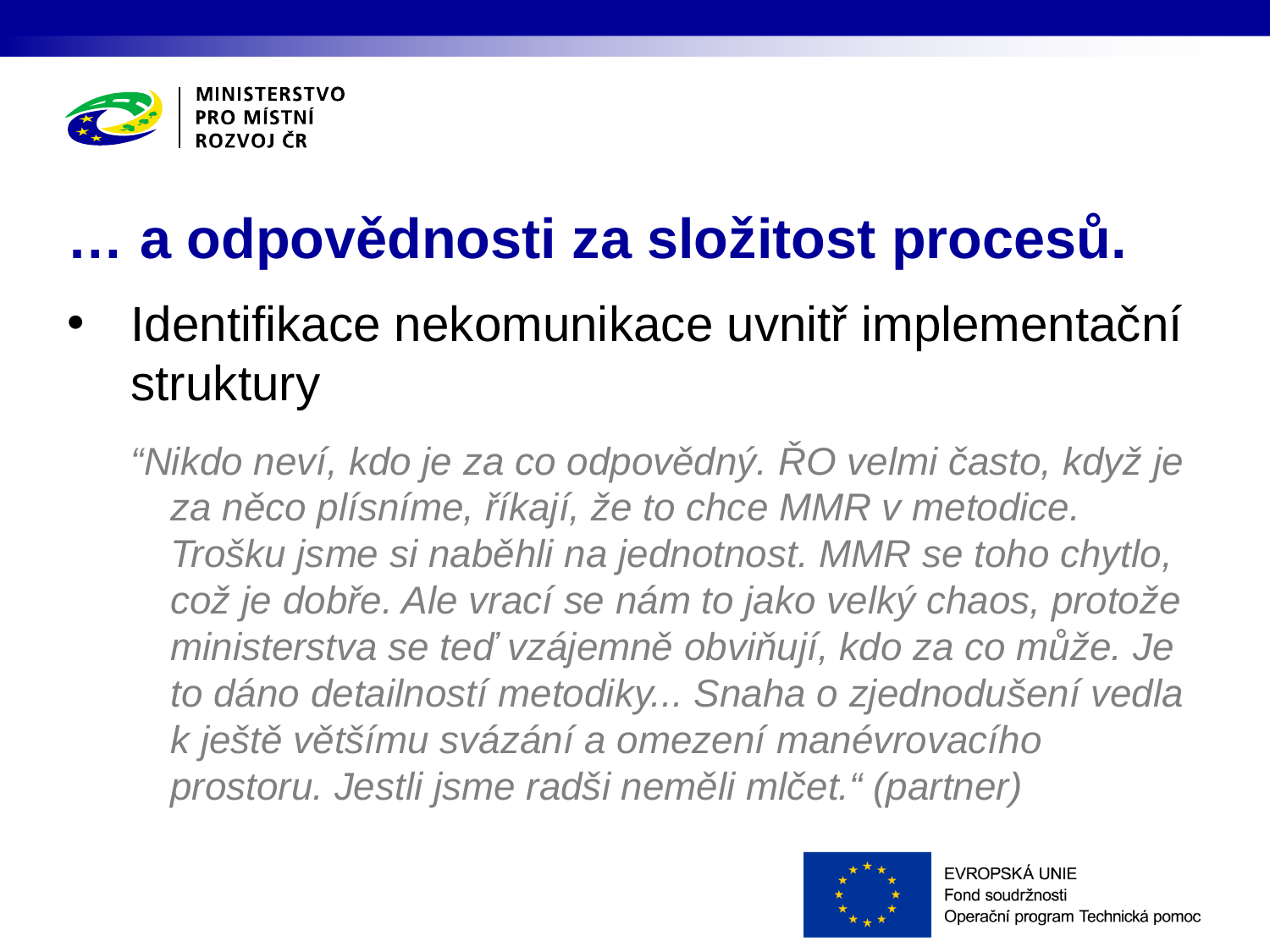

# … a odpovědnosti za složitost procesů.
Identifikace nekomunikace uvnitř implementační struktury
“Nikdo neví, kdo je za co odpovědný. ŘO velmi často, když je za něco plísníme, říkají, že to chce MMR v metodice. Trošku jsme si naběhli na jednotnost. MMR se toho chytlo, což je dobře. Ale vrací se nám to jako velký chaos, protože ministerstva se teď vzájemně obviňují, kdo za co může. Je to dáno detailností metodiky... Snaha o zjednodušení vedla k ještě většímu svázání a omezení manévrovacího prostoru. Jestli jsme radši neměli mlčet.“ (partner)